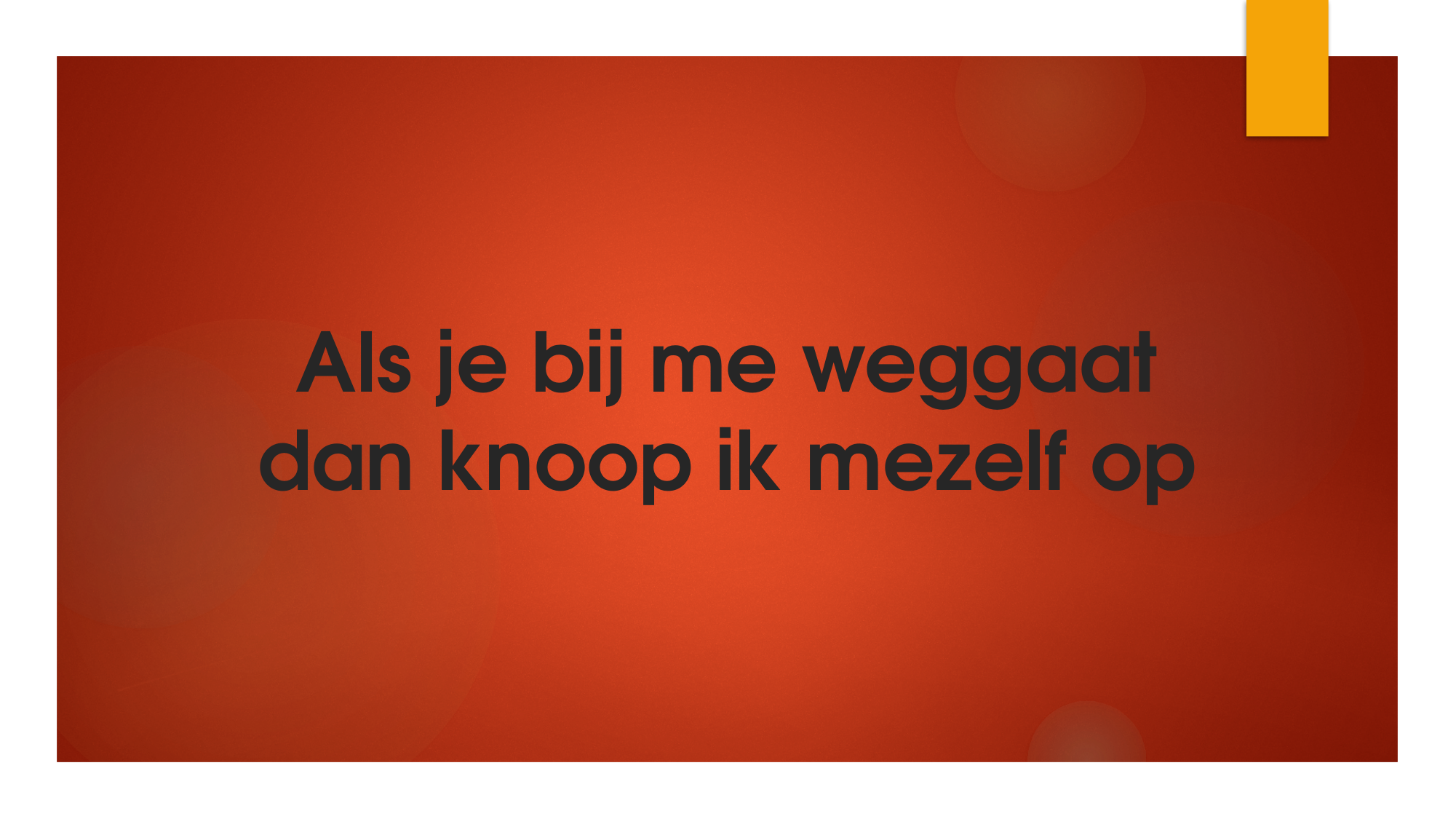

Als je bij me weggaat
dan knoop ik mezelf op